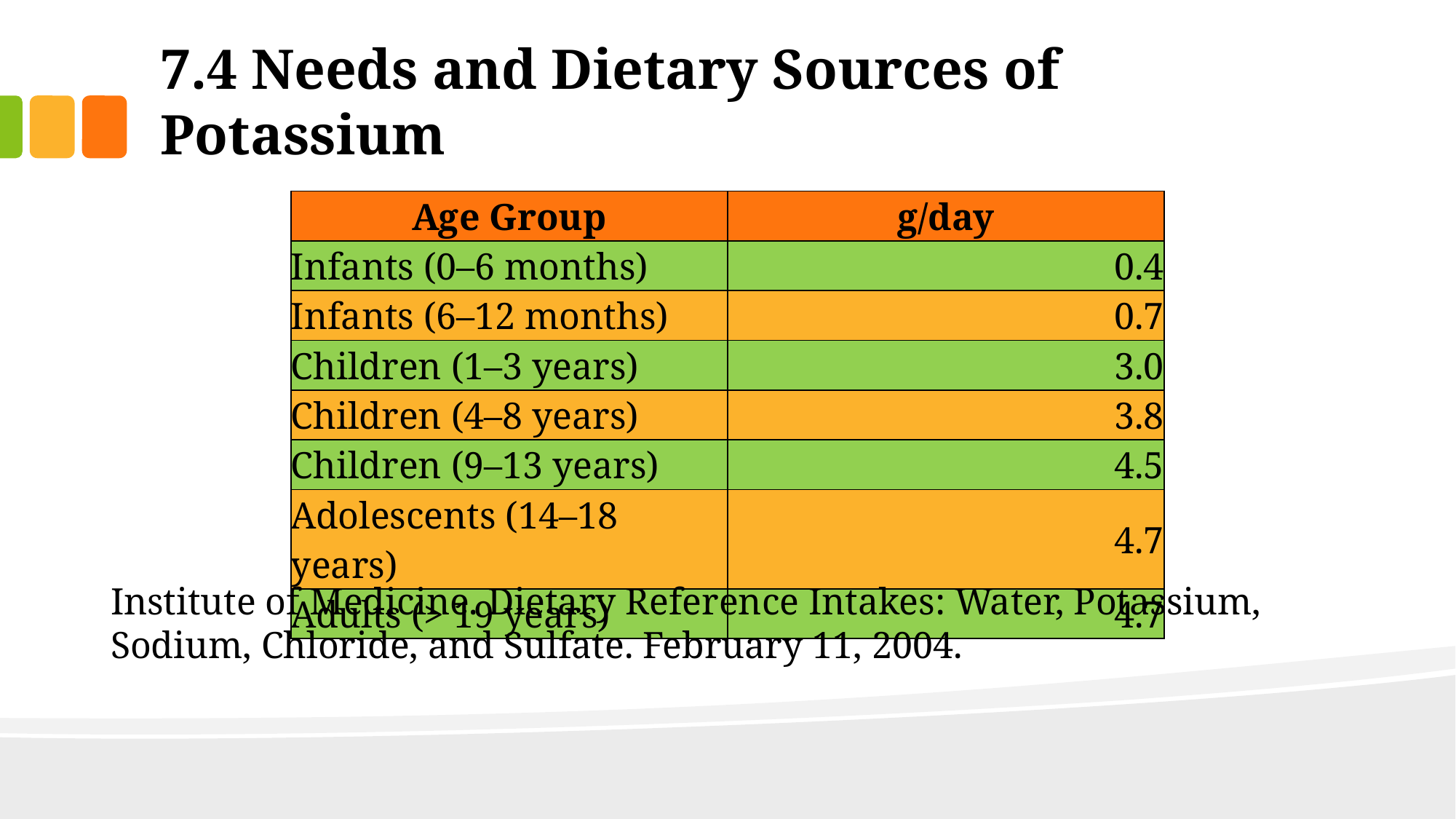

# 7.4 Needs and Dietary Sources of Potassium
| Age Group | g/day |
| --- | --- |
| Infants (0–6 months) | 0.4 |
| Infants (6–12 months) | 0.7 |
| Children (1–3 years) | 3.0 |
| Children (4–8 years) | 3.8 |
| Children (9–13 years) | 4.5 |
| Adolescents (14–18 years) | 4.7 |
| Adults (> 19 years) | 4.7 |
Institute of Medicine. Dietary Reference Intakes: Water, Potassium, Sodium, Chloride, and Sulfate. February 11, 2004.